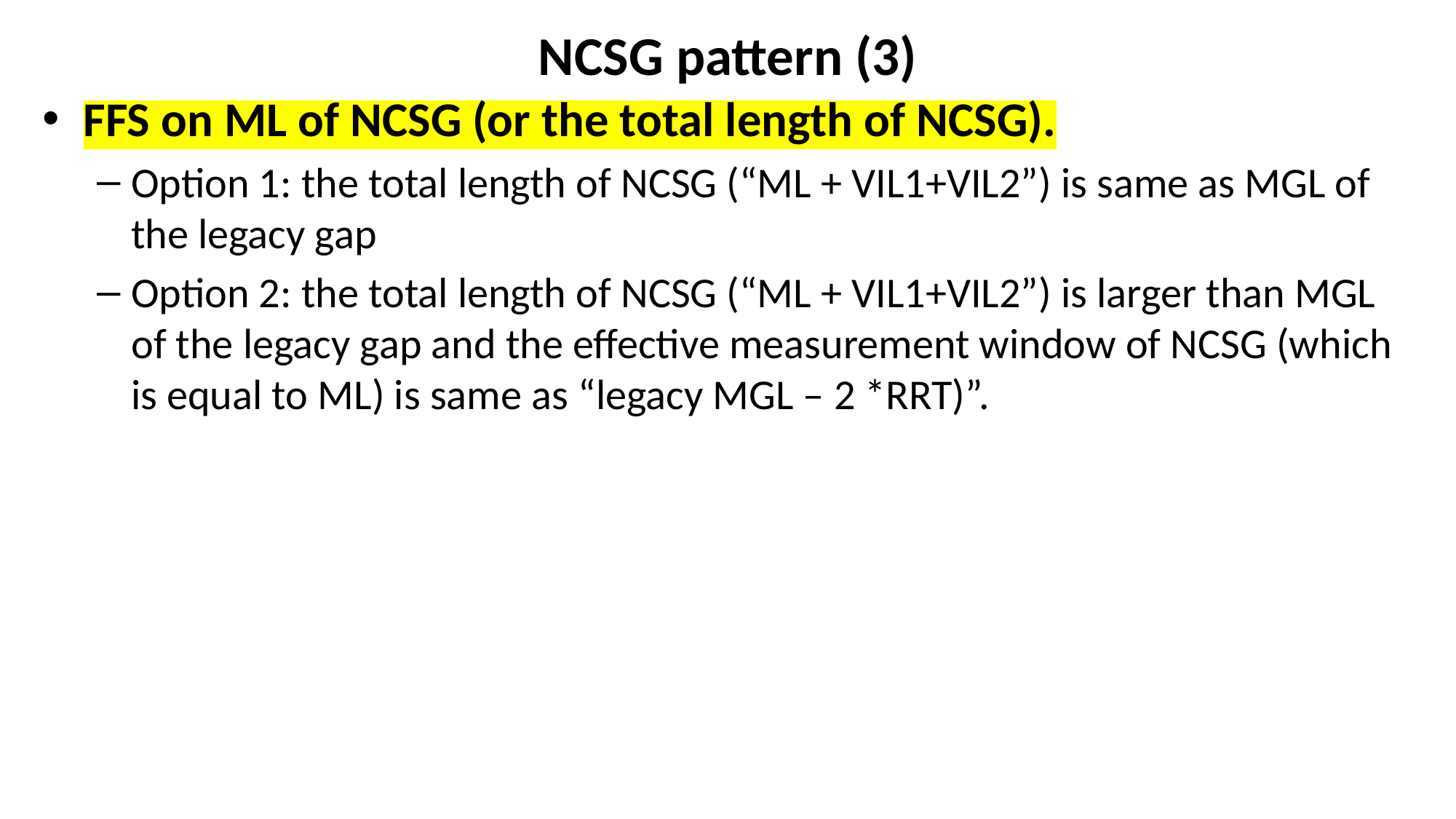

# NCSG pattern (3)
FFS on ML of NCSG (or the total length of NCSG).
Option 1: the total length of NCSG (“ML + VIL1+VIL2”) is same as MGL of  the legacy gap
Option 2: the total length of NCSG (“ML + VIL1+VIL2”) is larger than MGL of the legacy gap and the effective measurement window of NCSG (which is equal to ML) is same as “legacy MGL – 2 *RRT)”.